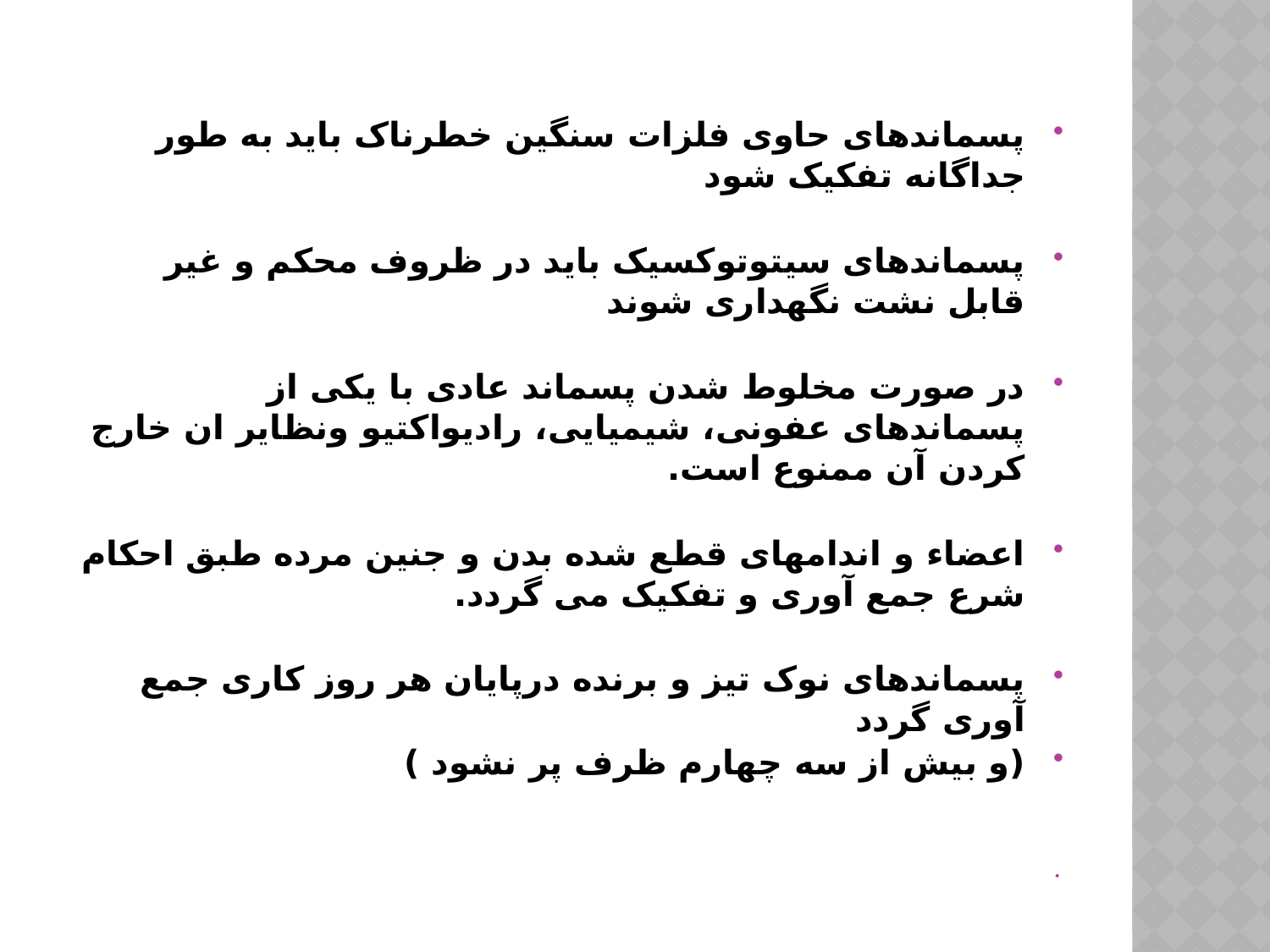

پسماندهای حاوی فلزات سنگین خطرناک باید به طور جداگانه تفکیک شود

پسماندهای سیتوتوکسیک باید در ظروف محکم و غیر قابل نشت نگهداری شوند

در صورت مخلوط شدن پسماند عادی با یکی از پسماندهای عفونی، شیمیایی، رادیواکتیو ونظایر ان خارج کردن آن ممنوع است.

اعضاء و اندامهای قطع شده بدن و جنین مرده طبق احکام شرع جمع آوری و تفکیک می گردد.

پسماندهای نوک تیز و برنده درپایان هر روز کاری جمع آوری گردد
(و بیش از سه چهارم ظرف پر نشود )